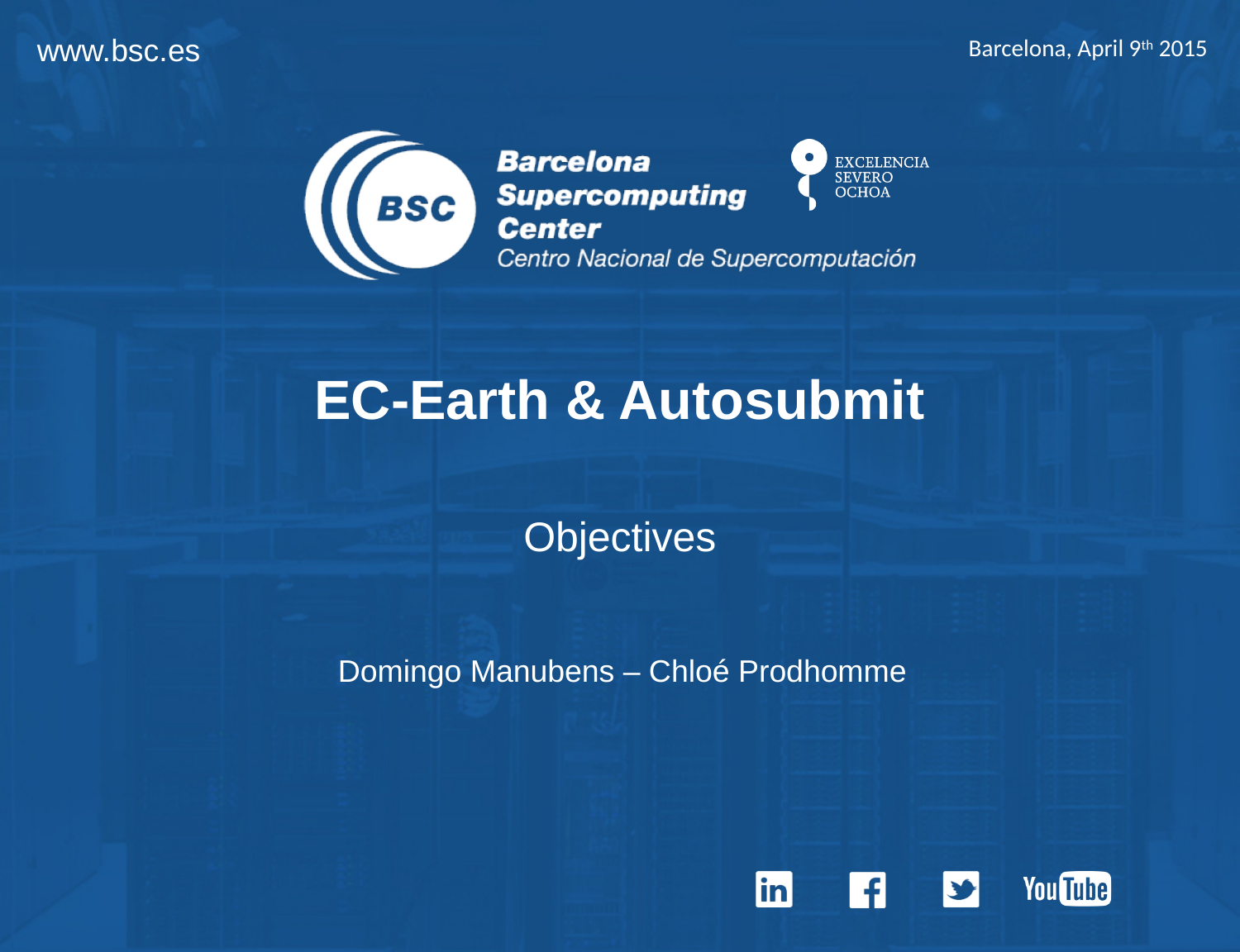

Barcelona, April 9th 2015
EC-Earth & Autosubmit
Objectives
Domingo Manubens – Chloé Prodhomme